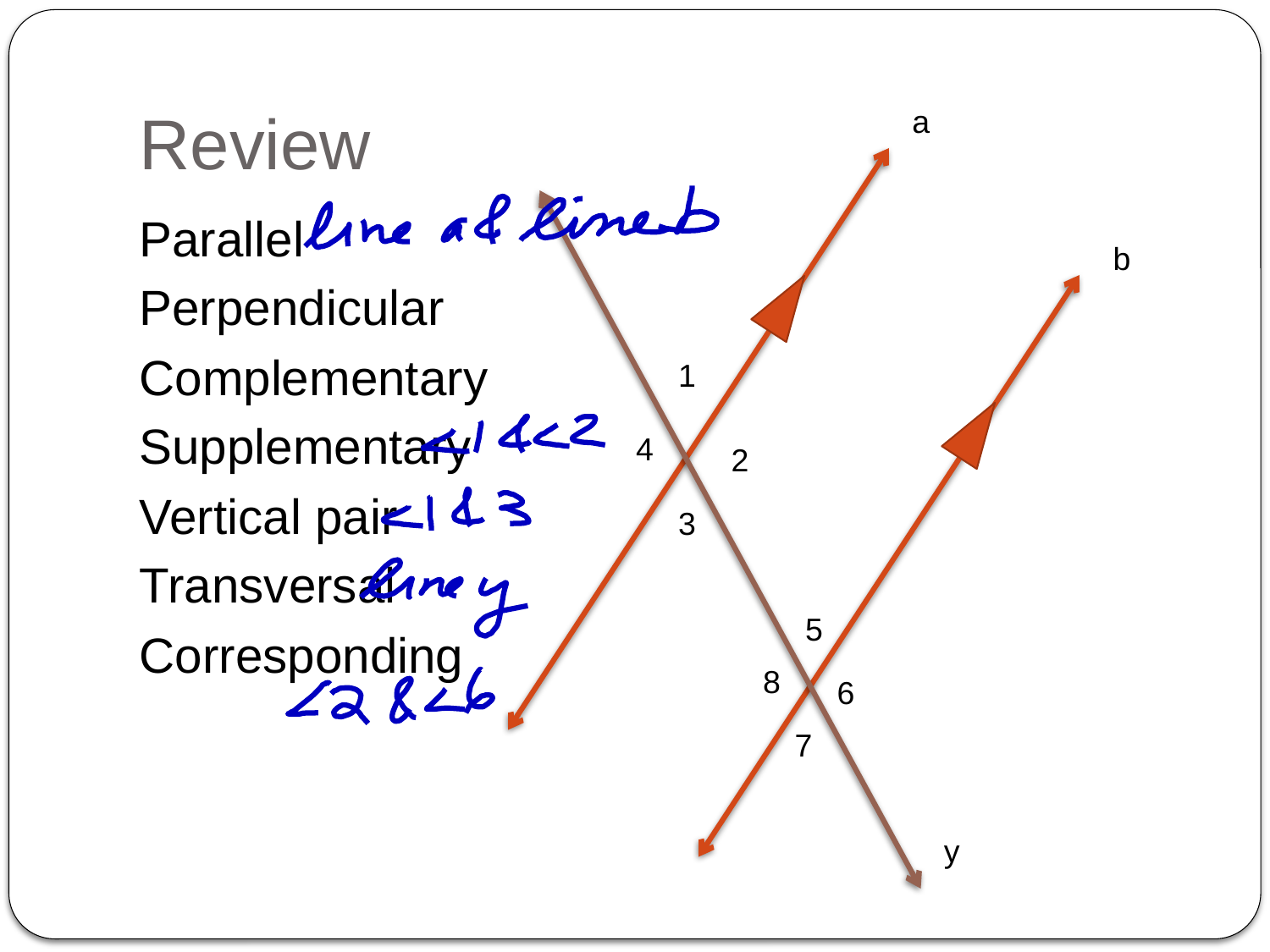

# Review
a

Parallel
Perpendicular
Complementary
Supplementary
Vertical pair
Transversal
Corresponding

b

1

4

2

3

5
8
6

7
y